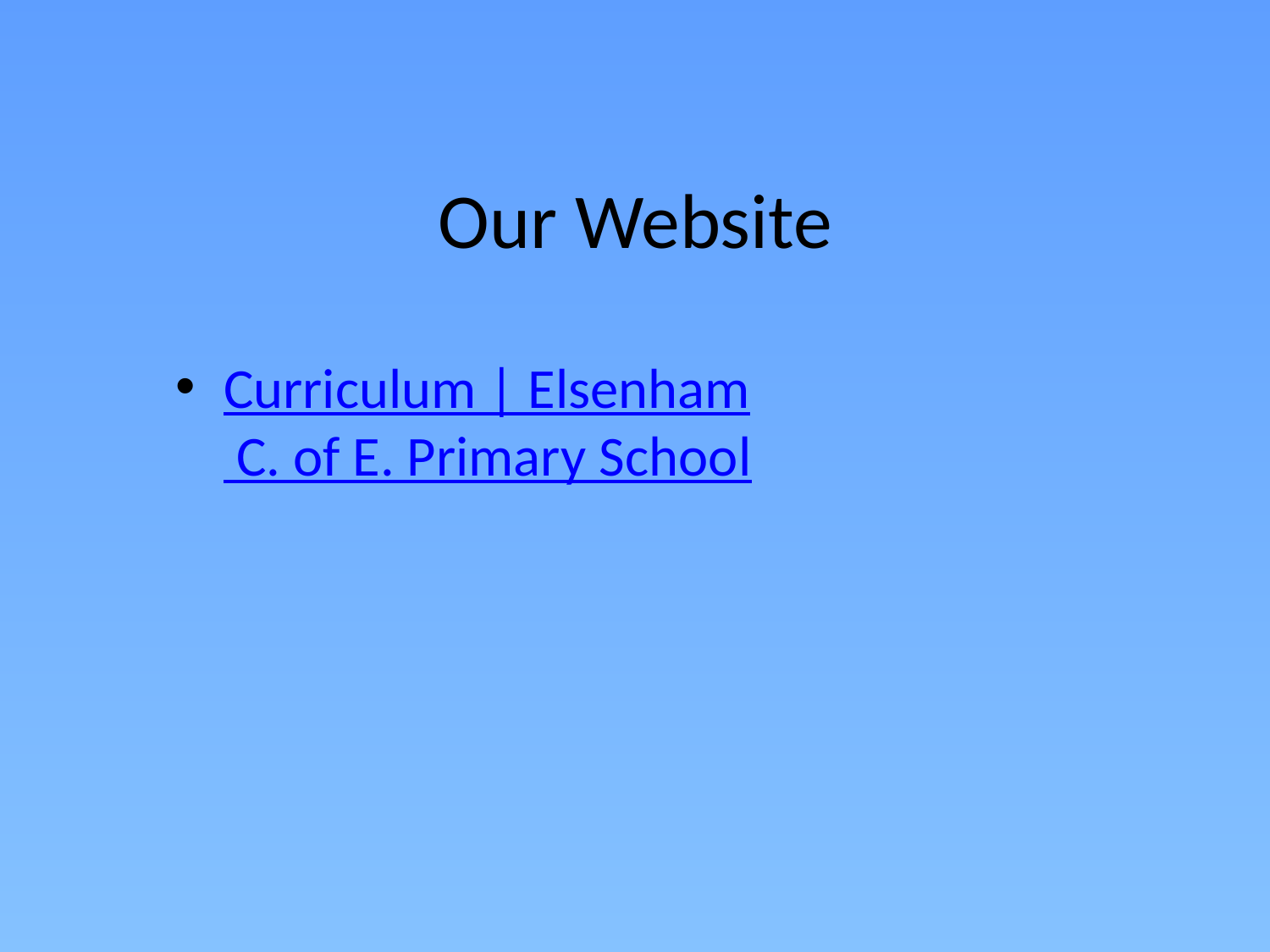

Our Website
Curriculum | Elsenham C. of E. Primary School